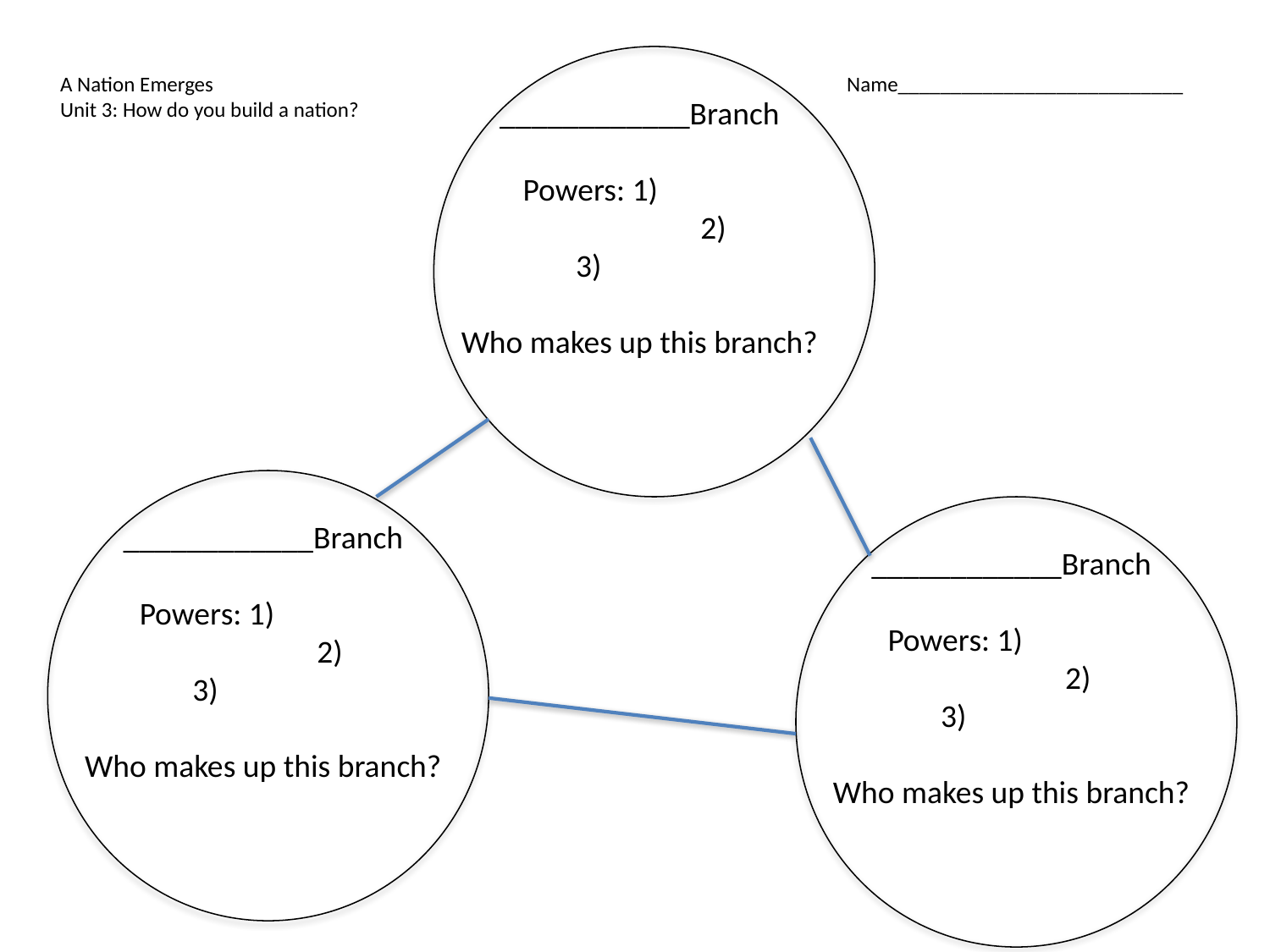

A Nation Emerges
Unit 3: How do you build a nation?
Name___________________________
____________Branch

	 Powers: 1)
		        2)
                          3)

Who makes up this branch?

____________Branch

	Powers: 1)
		       2)
                         3)

Who makes up this branch?

____________Branch

	Powers: 1)
		       2)
                         3)

Who makes up this branch?